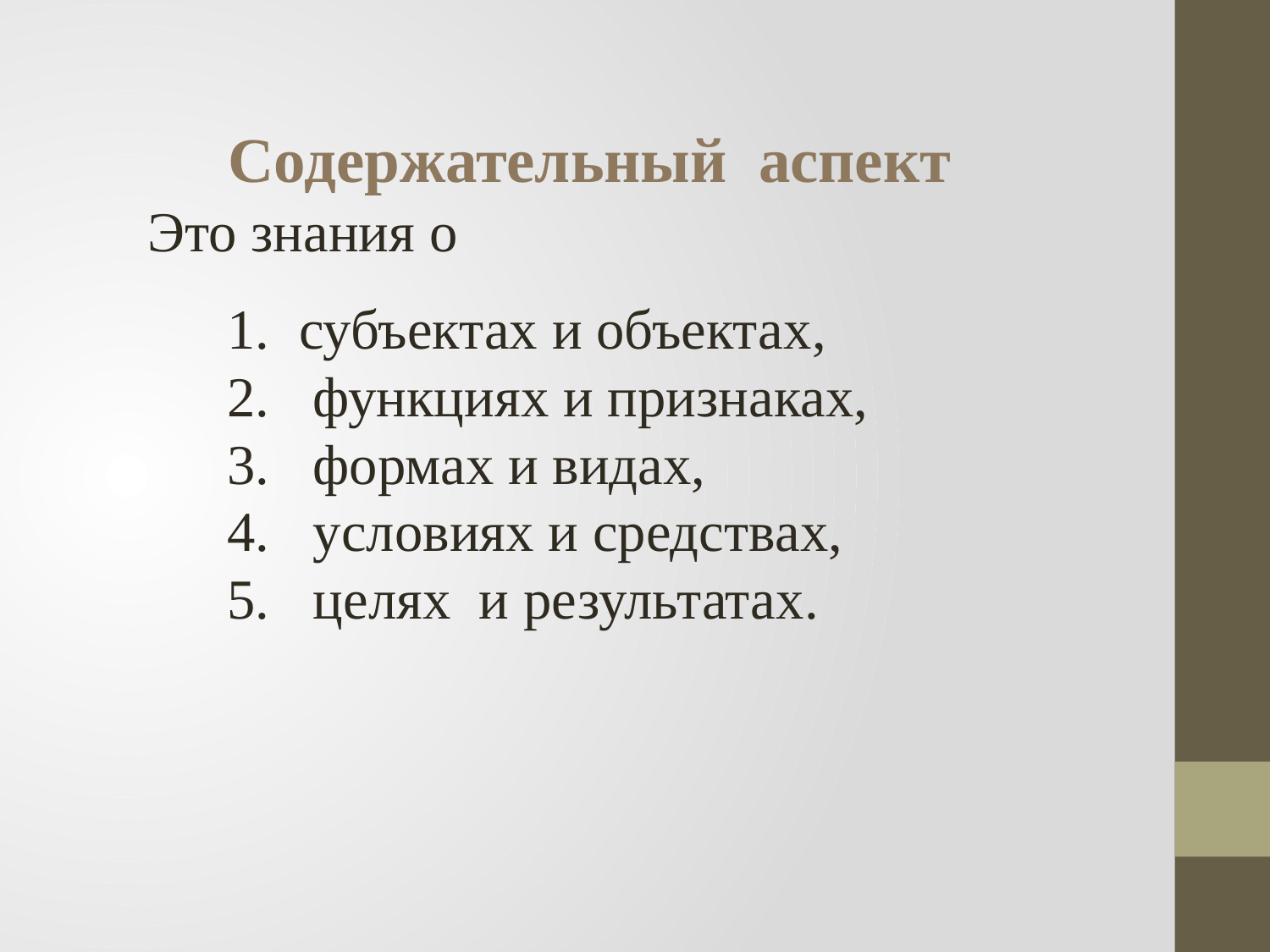

Содержательный  аспект
Это знания о
субъектах и объектах,
 функциях и признаках,
 формах и видах,
 условиях и средствах,
 целях  и результатах.